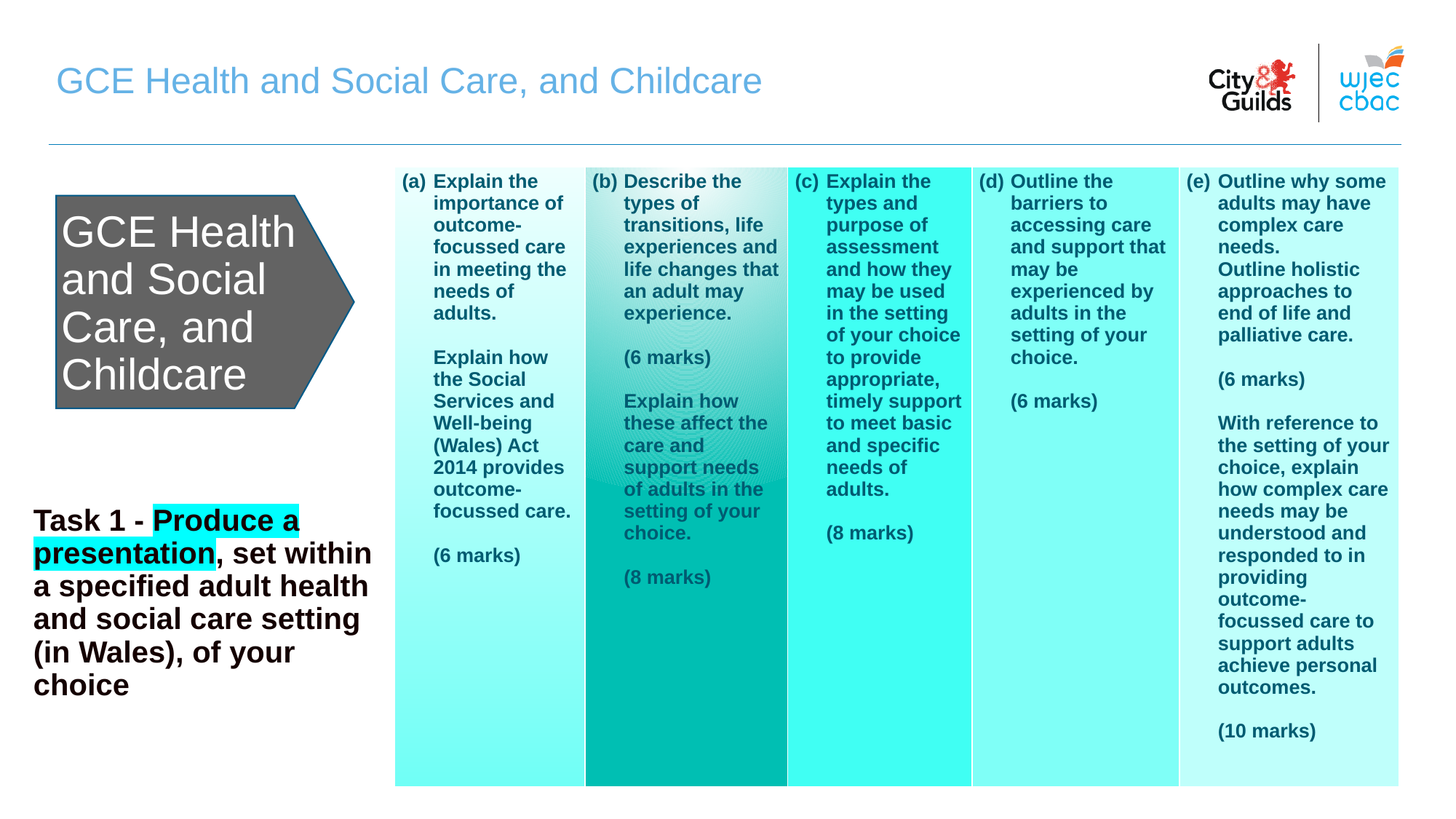

GCE Health and Social Care, and Childcare

| (a) Explain the importance of outcome- focussed care in meeting the needs of adults. Explain how the Social Services and Well-being (Wales) Act 2014 provides outcome- focussed care. (6 marks) | Describe the types of transitions, life experiences and life changes that an adult may experience. (6 marks) Explain how these affect the care and support needs of adults in the setting of your choice. (8 marks) | (c) Explain the types and purpose of assessment and how they may be used in the setting of your choice to provide appropriate, timely support to meet basic and specific needs of adults. (8 marks) | (d) Outline the barriers to accessing care and support that may be experienced by adults in the setting of your choice. (6 marks) | (e) Outline why some adults may have complex care needs. Outline holistic approaches to end of life and palliative care. (6 marks) With reference to the setting of your choice, explain how complex care needs may be understood and responded to in providing outcome-focussed care to support adults achieve personal outcomes. (10 marks) |
| --- | --- | --- | --- | --- |
GCE Health and Social Care, and Childcare
Task 1 - Produce a presentation, set within a specified adult health and social care setting (in Wales), of your choice